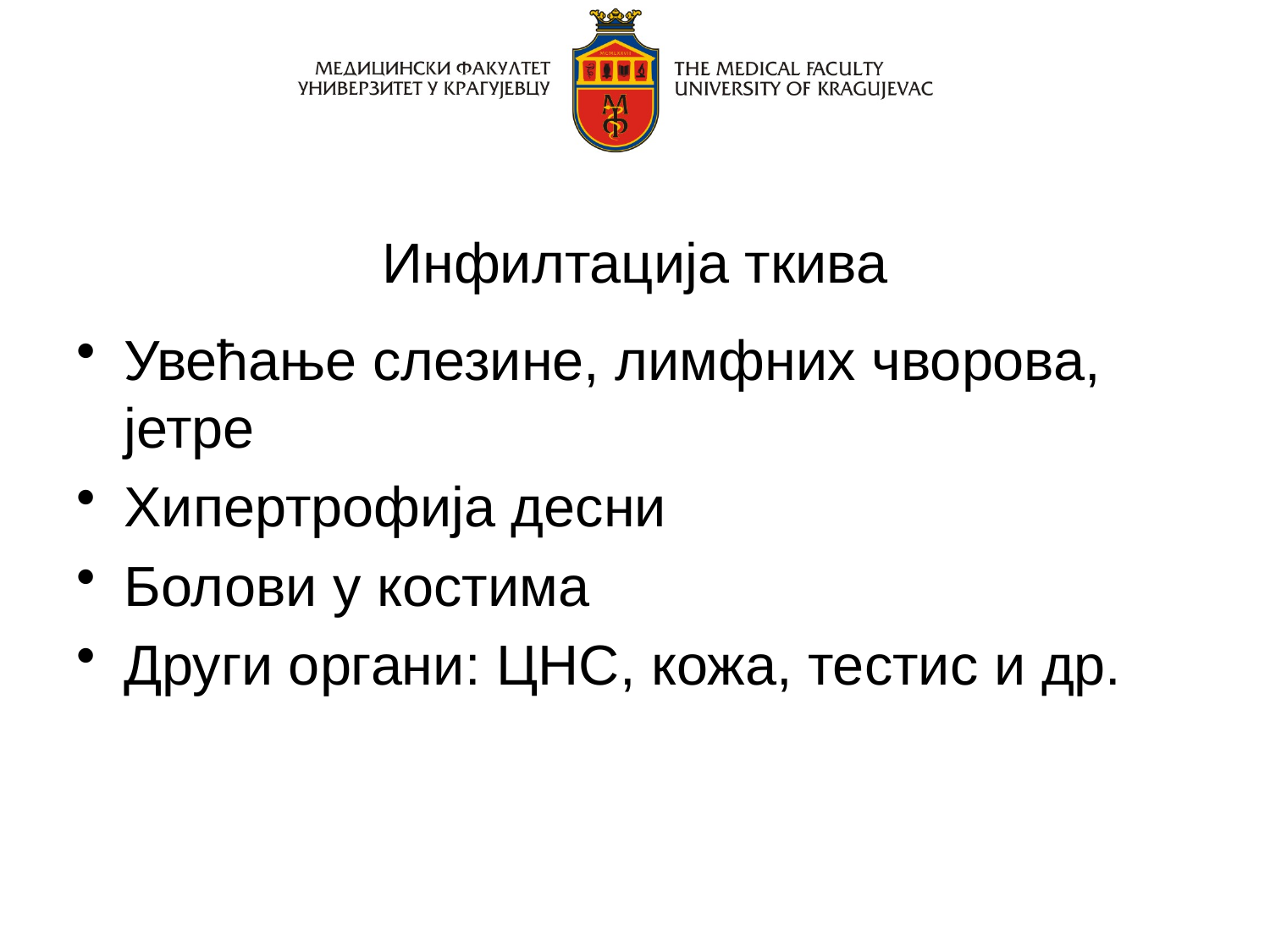

# Инфилтација ткива
Увећање слезине, лимфних чворова, јетре
Хипертрофија десни
Болови у костима
Други органи: ЦНС, кожа, тестис и др.